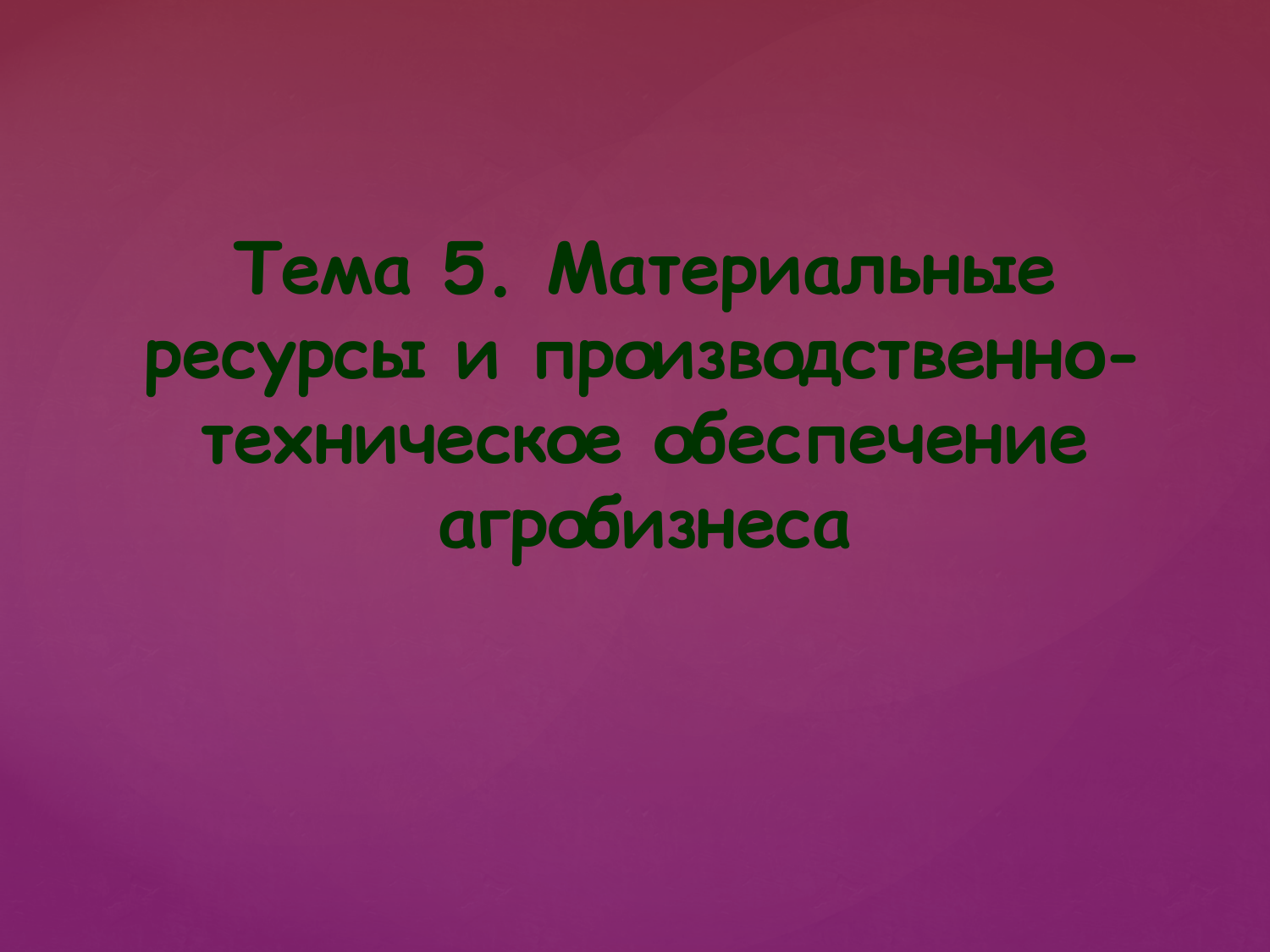

Тема 5. Материальные ресурсы и производственно-техническое обеспечение агробизнеса